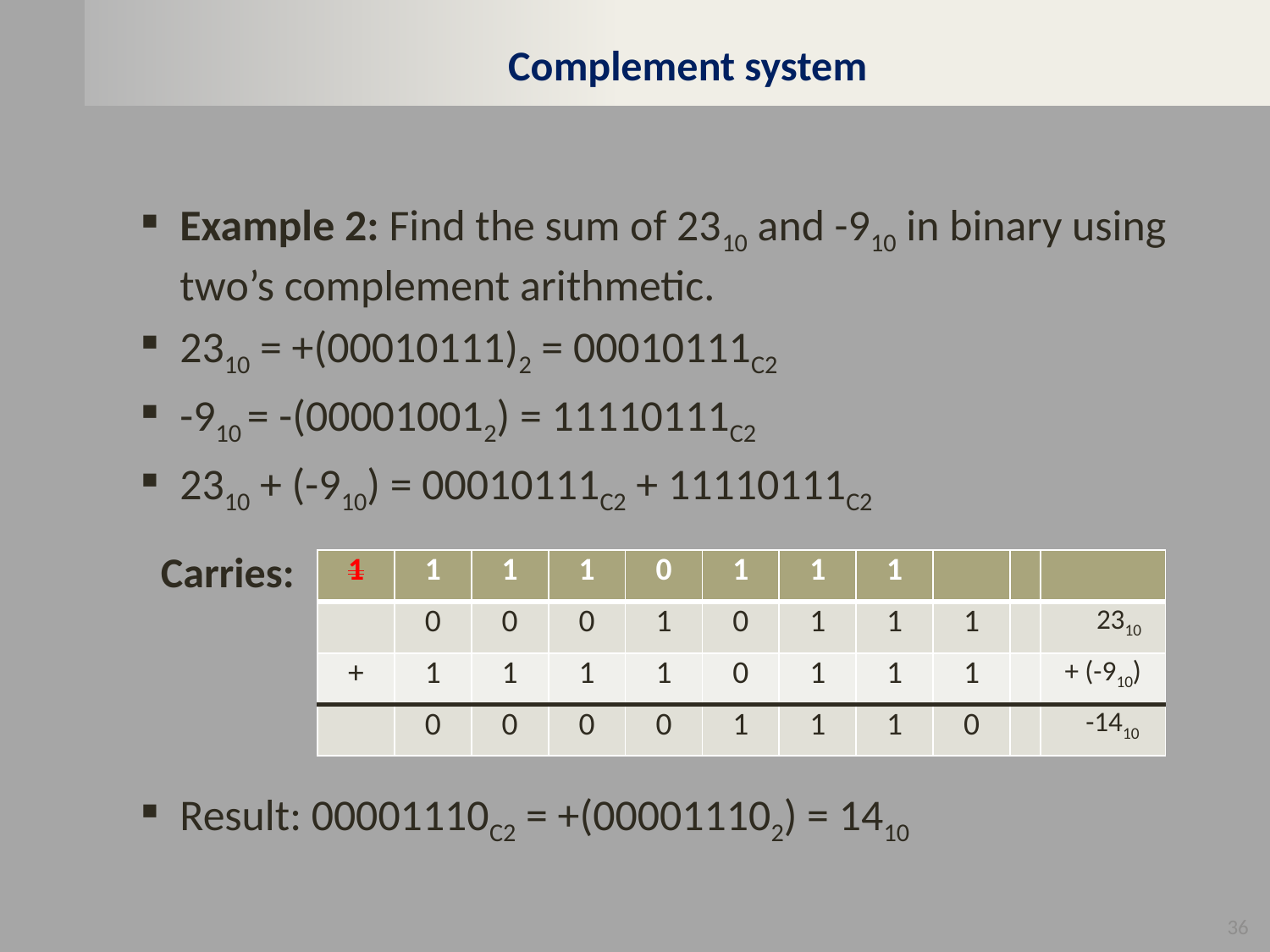

# Complement system
Example 2: Find the sum of 2310 and -910 in binary using two’s complement arithmetic.
2310 = +(00010111)2 = 00010111C2
-910 = -(000010012) = 11110111C2
2310 + (-910) = 00010111C2 + 11110111C2

Result: 00001110C2 = +(000011102) = 1410

Carries:
| 1 | 1 | 1 | 1 | 0 | 1 | 1 | 1 |  |  |  |
| --- | --- | --- | --- | --- | --- | --- | --- | --- | --- | --- |
|  | 0 | 0 | 0 | 1 | 0 | 1 | 1 | 1 |  | 2310 |
| + | 1 | 1 | 1 | 1 | 0 | 1 | 1 | 1 |  | + (-910) |
|  | 0 | 0 | 0 | 0 | 1 | 1 | 1 | 0 |  | -1410 |